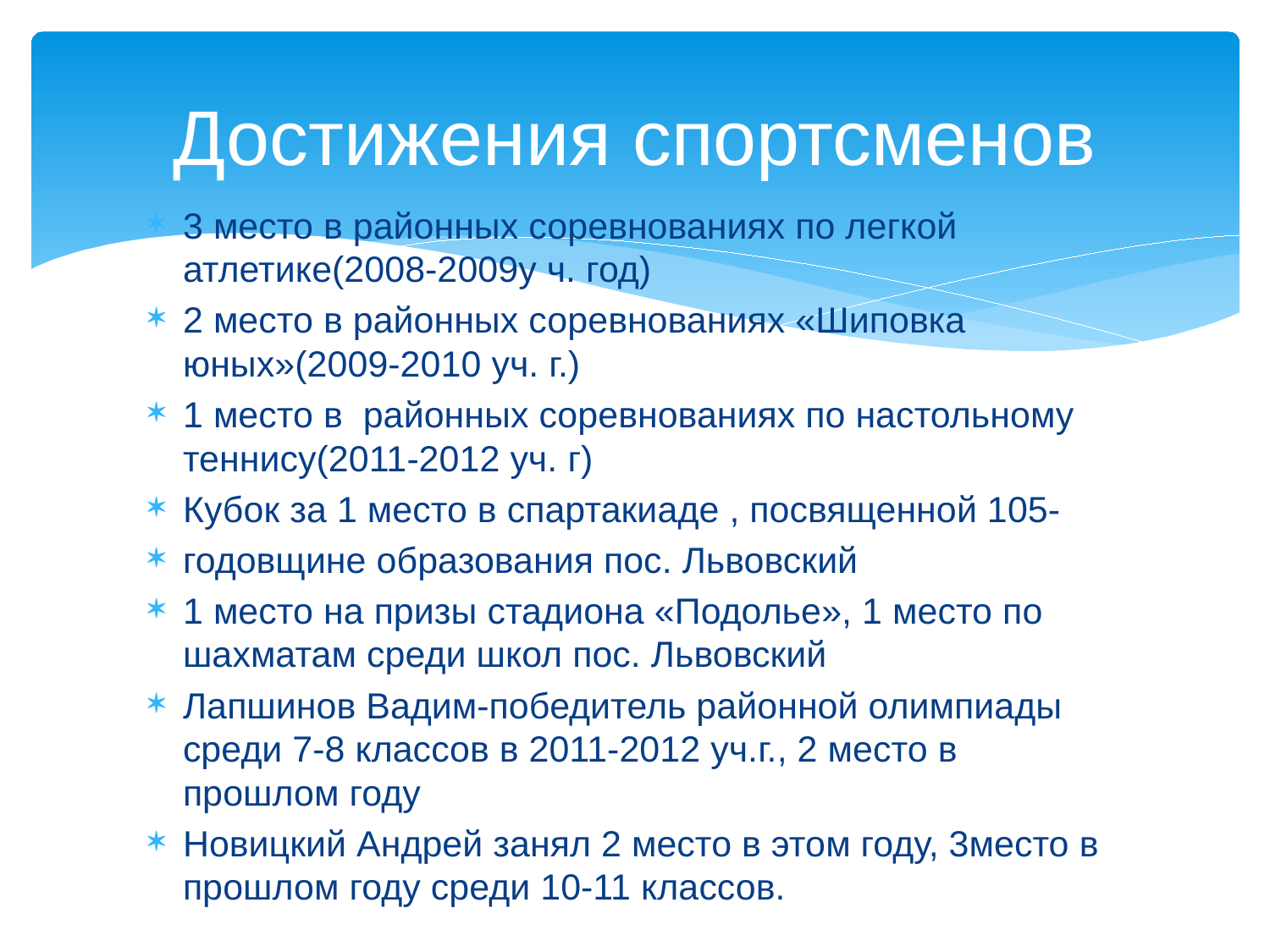

# Достижения спортсменов
3 место в районных соревнованиях по легкой атлетике(2008-2009у ч. год)
2 место в районных соревнованиях «Шиповка юных»(2009-2010 уч. г.)
1 место в  районных соревнованиях по настольному теннису(2011-2012 уч. г)
Кубок за 1 место в спартакиаде , посвященной 105-
годовщине образования пос. Львовский
1 место на призы стадиона «Подолье», 1 место по шахматам среди школ пос. Львовский
Лапшинов Вадим-победитель районной олимпиады  среди 7-8 классов в 2011-2012 уч.г., 2 место в прошлом году
Новицкий Андрей занял 2 место в этом году, 3место в прошлом году среди 10-11 классов.